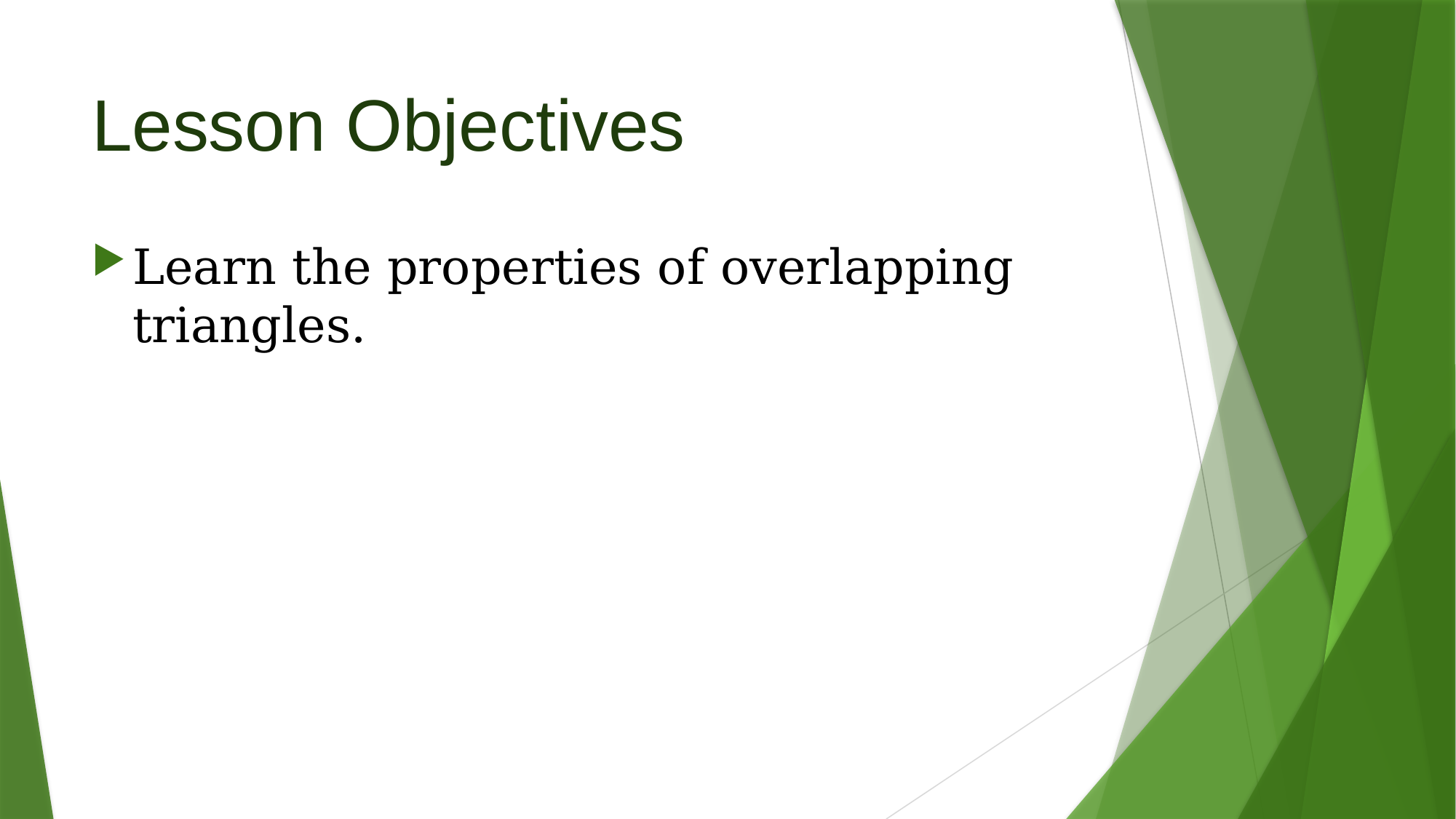

# Lesson Objectives
Learn the properties of overlapping triangles.